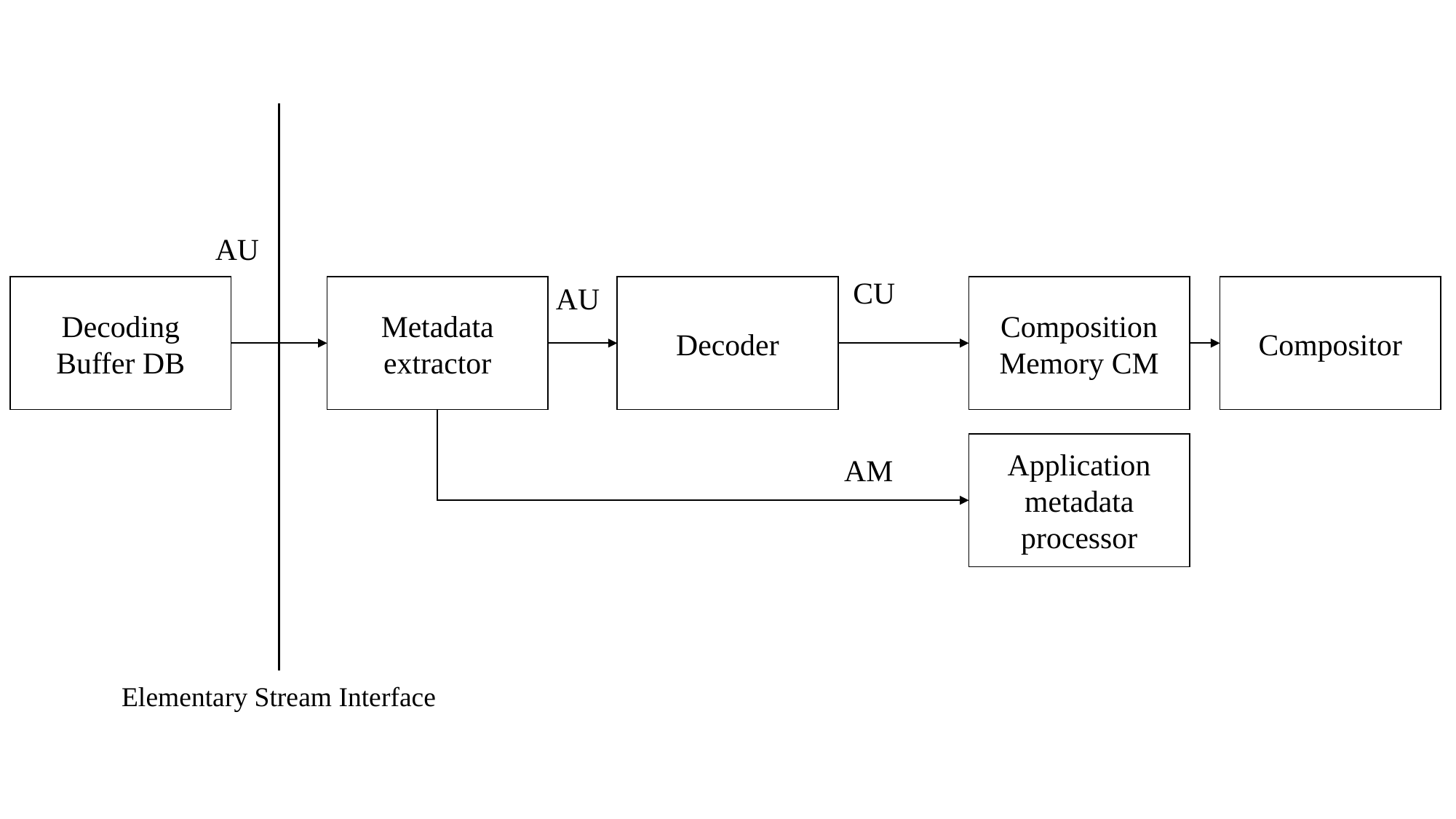

AU
CU
AU
Decoding Buffer DB
Metadata extractor
Decoder
Composition Memory CM
Compositor
Application metadata processor
AM
Elementary Stream Interface